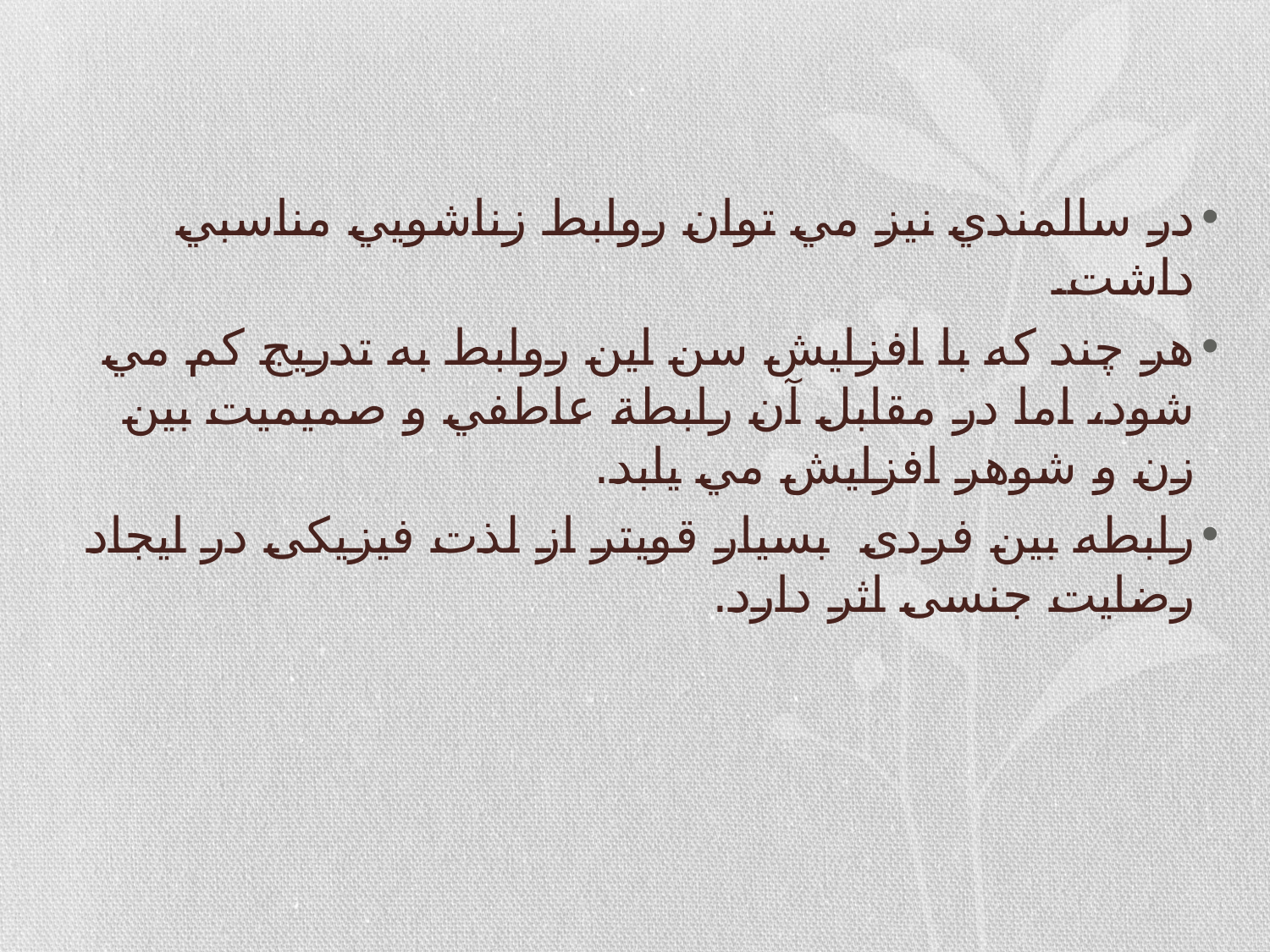

در سالمندي نيز مي توان روابط زناشويي مناسبي داشت.
هر چند كه با افزايش سن اين روابط به تدريج كم مي شود، اما در مقابل آن رابطة عاطفي و صميميت بين زن و شوهر افزايش مي يابد.
رابطه بین فردی  بسیار قویتر از لذت فیزیکی در ایجاد رضایت جنسی اثر دارد.